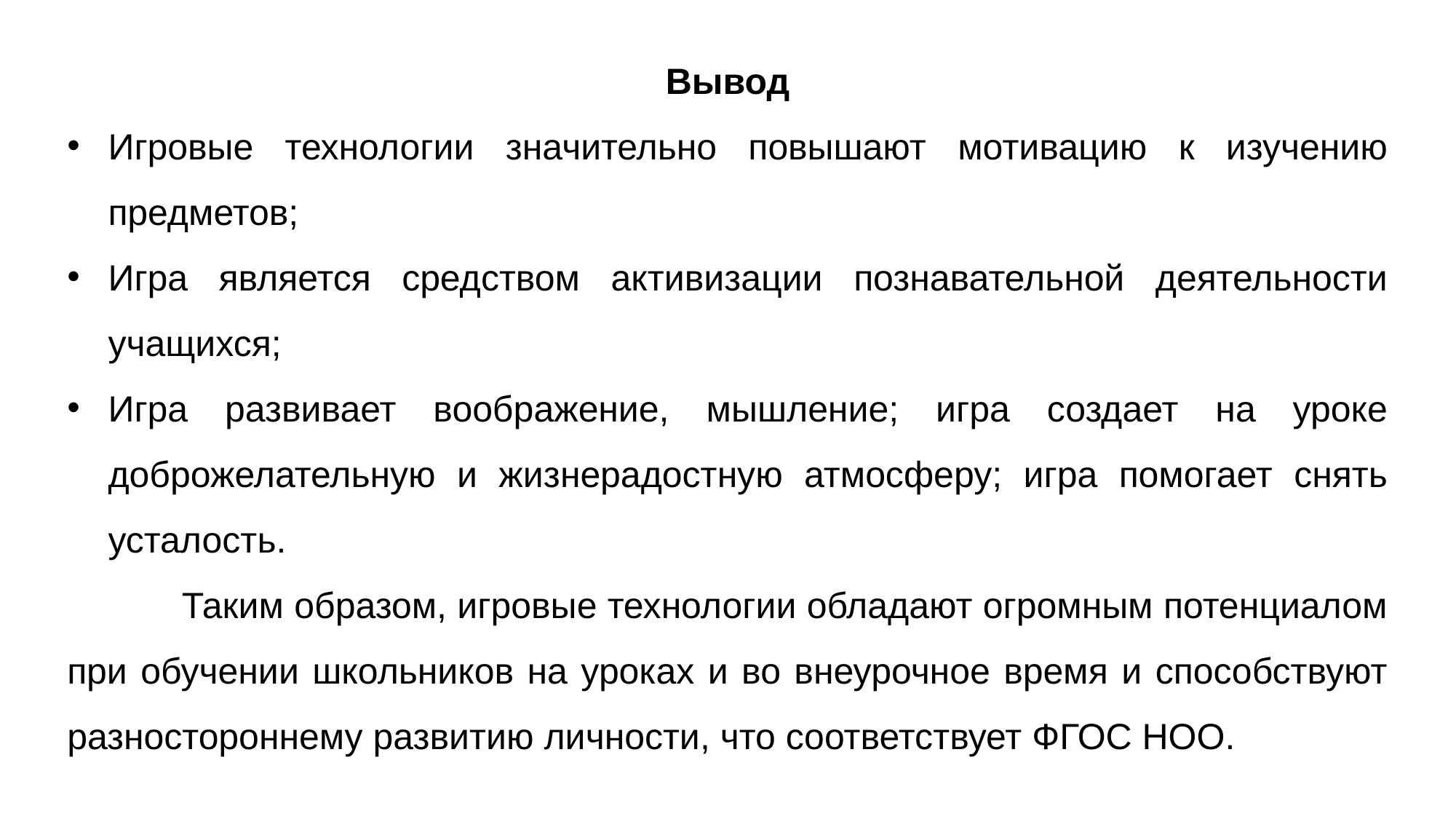

Вывод
Игровые технологии значительно повышают мотивацию к изучению предметов;
Игра является средством активизации познавательной деятельности учащихся;
Игра развивает воображение, мышление; игра создает на уроке доброжелательную и жизнерадостную атмосферу; игра помогает снять усталость.
           Таким образом, игровые технологии обладают огромным потенциалом при обучении школьников на уроках и во внеурочное время и способствуют разностороннему развитию личности, что соответствует ФГОС НОО.